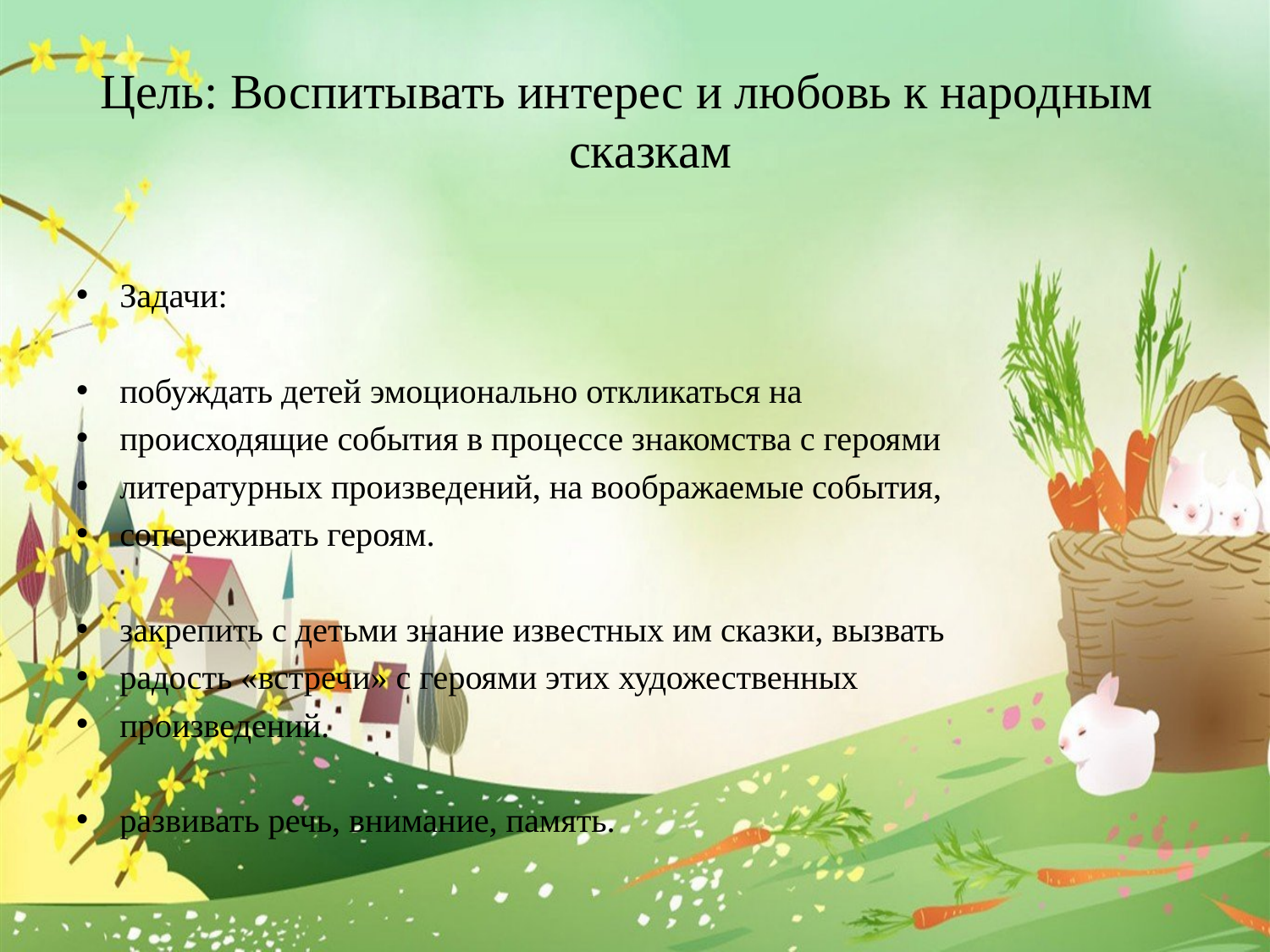

# Цель: Воспитывать интерес и любовь к народным сказкам

Задачи:

побуждать детей эмоционально откликаться на
происходящие события в процессе знакомства с героями
литературных произведений, на воображаемые события,
сопереживать героям.

закрепить с детьми знание известных им сказки, вызвать
радость «встречи» с героями этих художественных
произведений.

развивать речь, внимание, память.